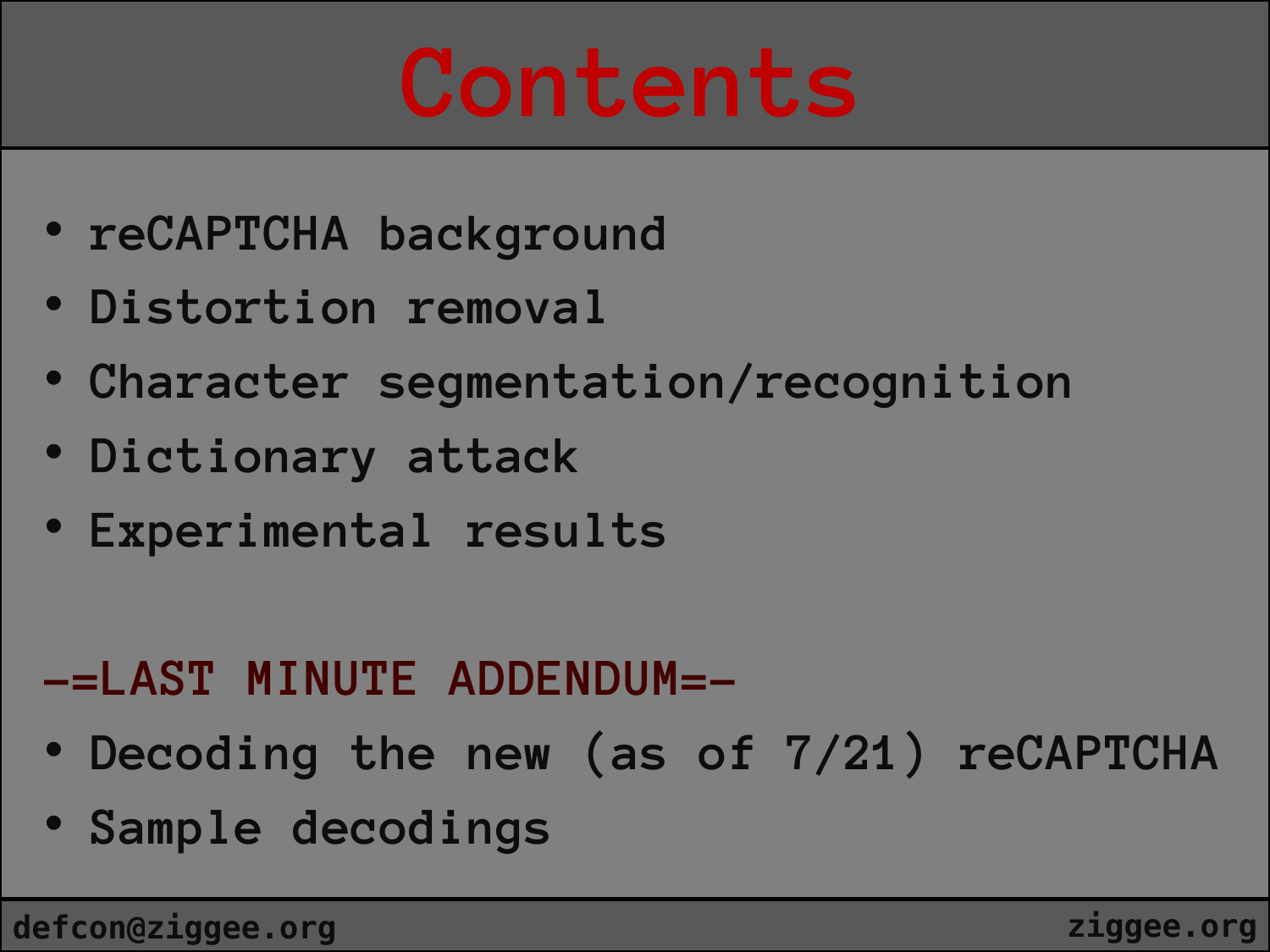

Contents
 reCAPTCHA background
 Distortion removal
 Character segmentation/recognition
 Dictionary attack
 Experimental results

-=LAST MINUTE ADDENDUM=-
 Decoding the new (as of 7/21) reCAPTCHA
 Sample decodings

ziggee.org
defcon@ziggee.org